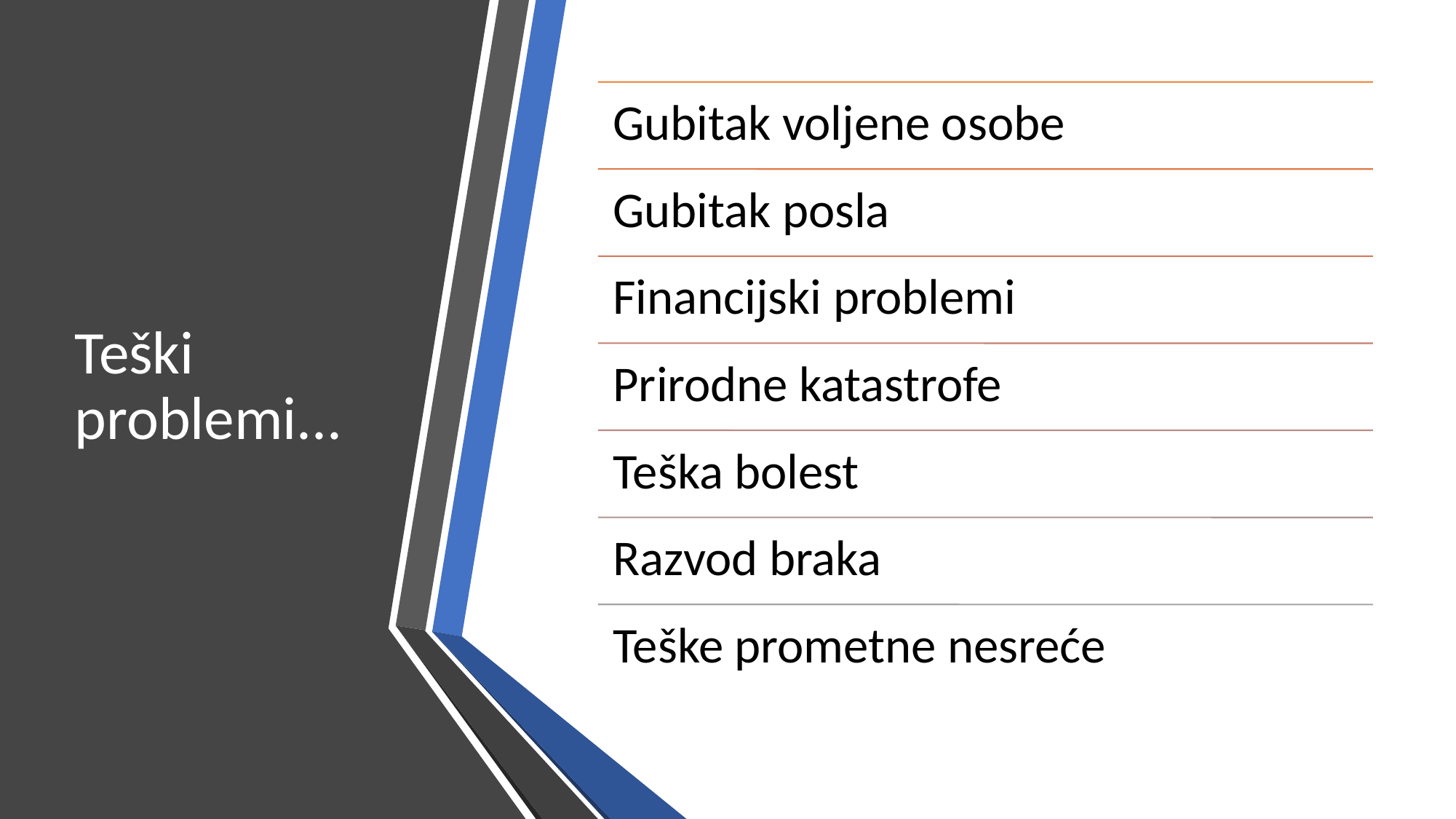

# Teški problemi...
Gubitak voljene osobe
Gubitak posla
Financijski problemi
Prirodne katastrofe
Teška bolest
Razvod braka
Teške prometne nesreće